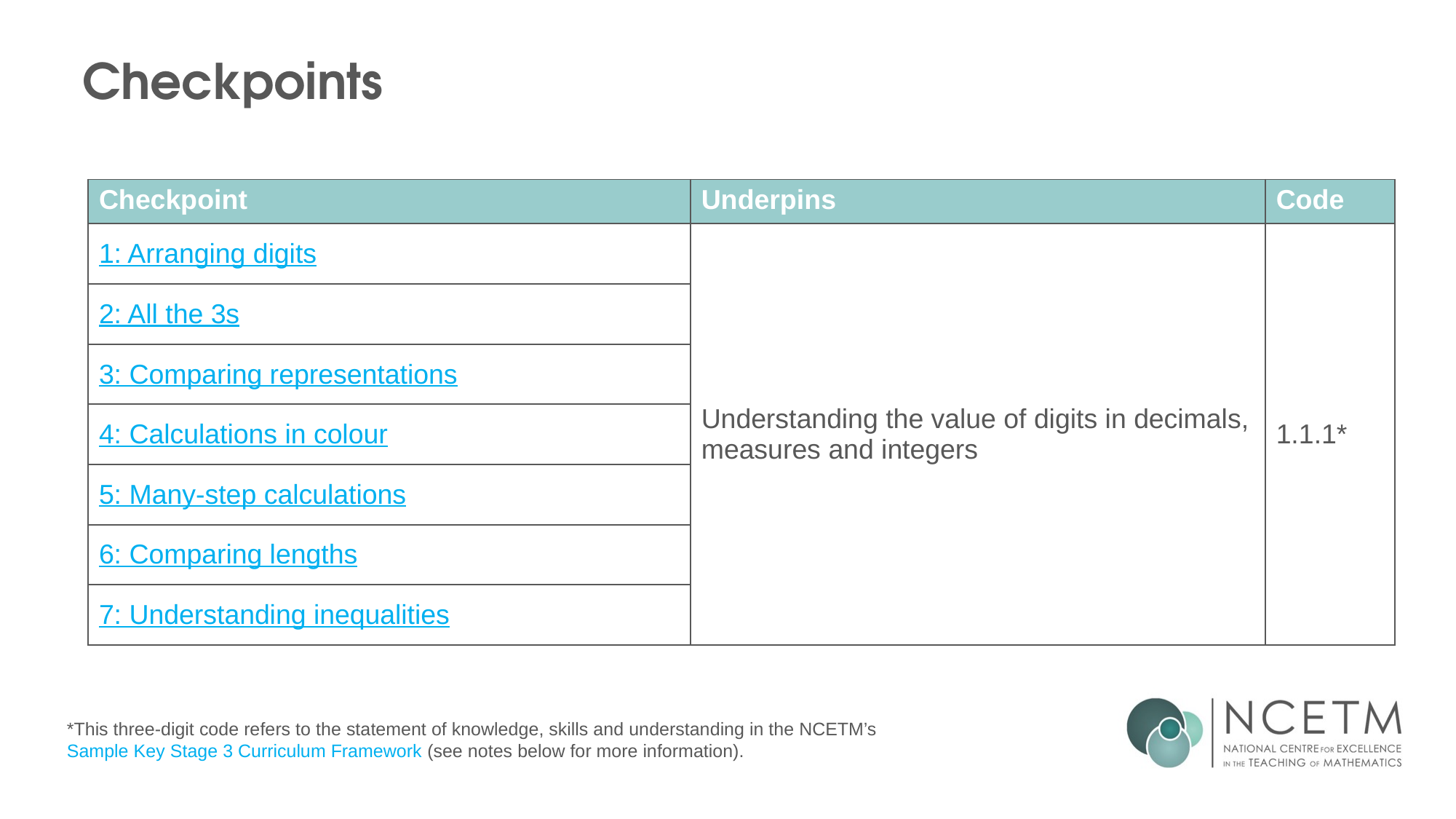

# Checkpoints
| Checkpoint | Underpins | Code |
| --- | --- | --- |
| 1: Arranging digits | Understanding the value of digits in decimals, measures and integers | 1.1.1\* |
| 2: All the 3s |  |  |
| 3: Comparing representations |  |  |
| 4: Calculations in colour | Understand place value in decimals, including recognising exponent and fractional representations of the column headings | 1.1.1.2 |
| 5: Many-step calculations |  |  |
| 6: Comparing lengths |  |  |
| 7: Understanding inequalities |  |  |
*This three-digit code refers to the statement of knowledge, skills and understanding in the NCETM’s Sample Key Stage 3 Curriculum Framework (see notes below for more information).